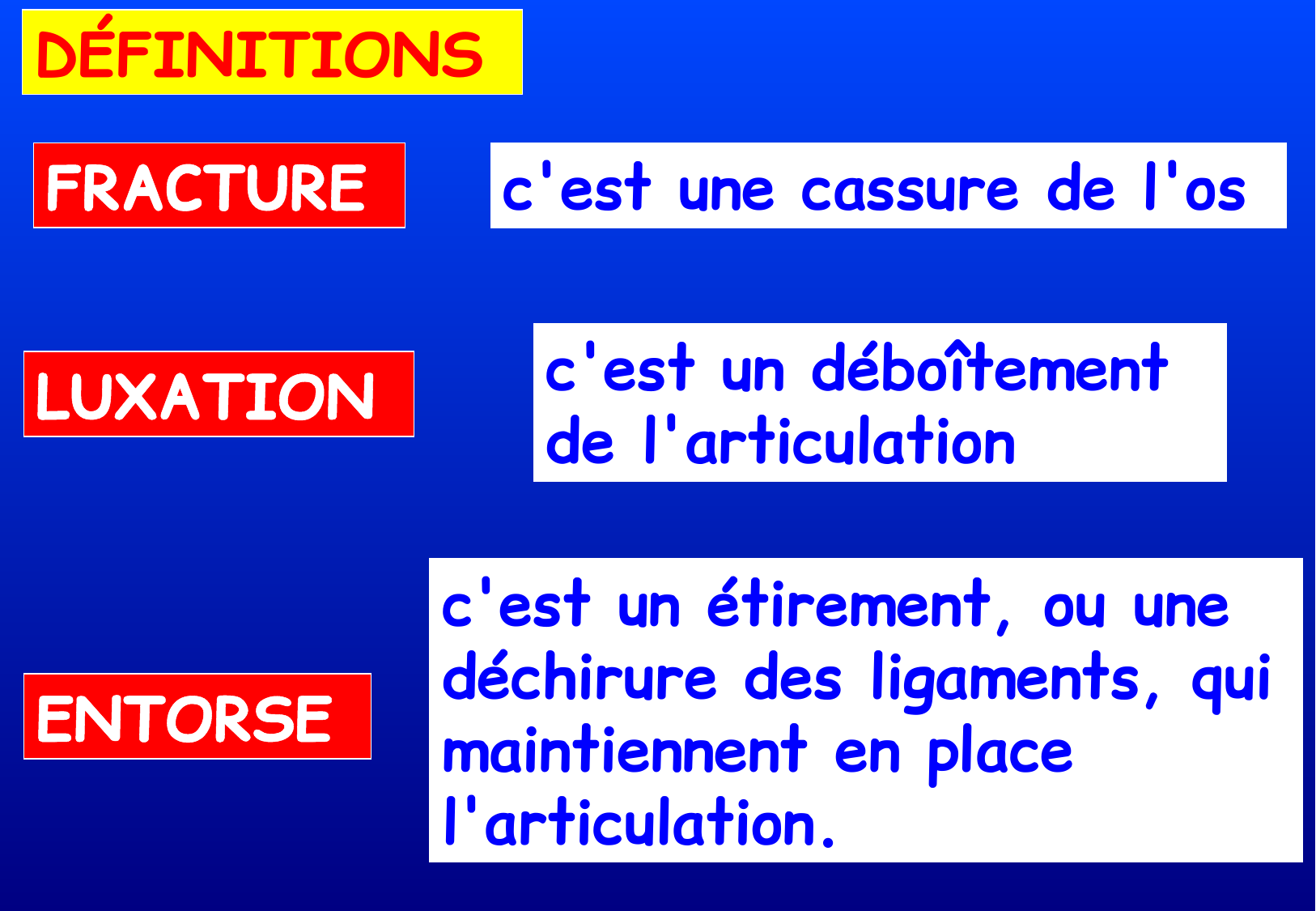

DÉFINITIONS
FRACTURE
c'est une cassure de l'os
c'est un déboîtement
de l'articulation
LUXATION
c'est un étirement, ou une déchirure des ligaments, qui maintiennent en place l'articulation.
ENTORSE